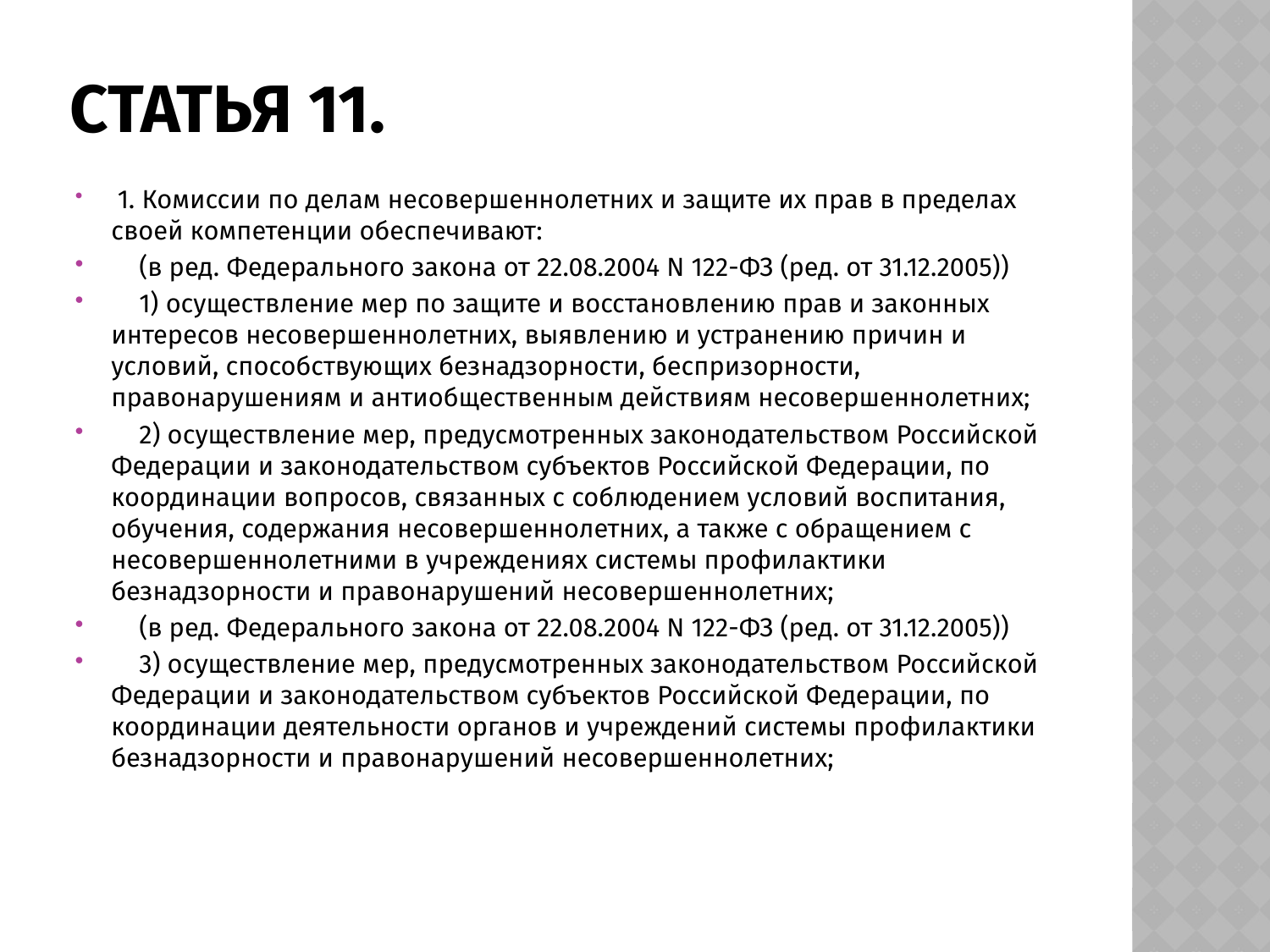

# Статья 11.
 1. Комиссии по делам несовершеннолетних и защите их прав в пределах своей компетенции обеспечивают:
    (в ред. Федерального закона от 22.08.2004 N 122-ФЗ (ред. от 31.12.2005))
    1) осуществление мер по защите и восстановлению прав и законных интересов несовершеннолетних, выявлению и устранению причин и условий, способствующих безнадзорности, беспризорности, правонарушениям и антиобщественным действиям несовершеннолетних;
    2) осуществление мер, предусмотренных законодательством Российской Федерации и законодательством субъектов Российской Федерации, по координации вопросов, связанных с соблюдением условий воспитания, обучения, содержания несовершеннолетних, а также с обращением с несовершеннолетними в учреждениях системы профилактики безнадзорности и правонарушений несовершеннолетних;
    (в ред. Федерального закона от 22.08.2004 N 122-ФЗ (ред. от 31.12.2005))
    3) осуществление мер, предусмотренных законодательством Российской Федерации и законодательством субъектов Российской Федерации, по координации деятельности органов и учреждений системы профилактики безнадзорности и правонарушений несовершеннолетних;